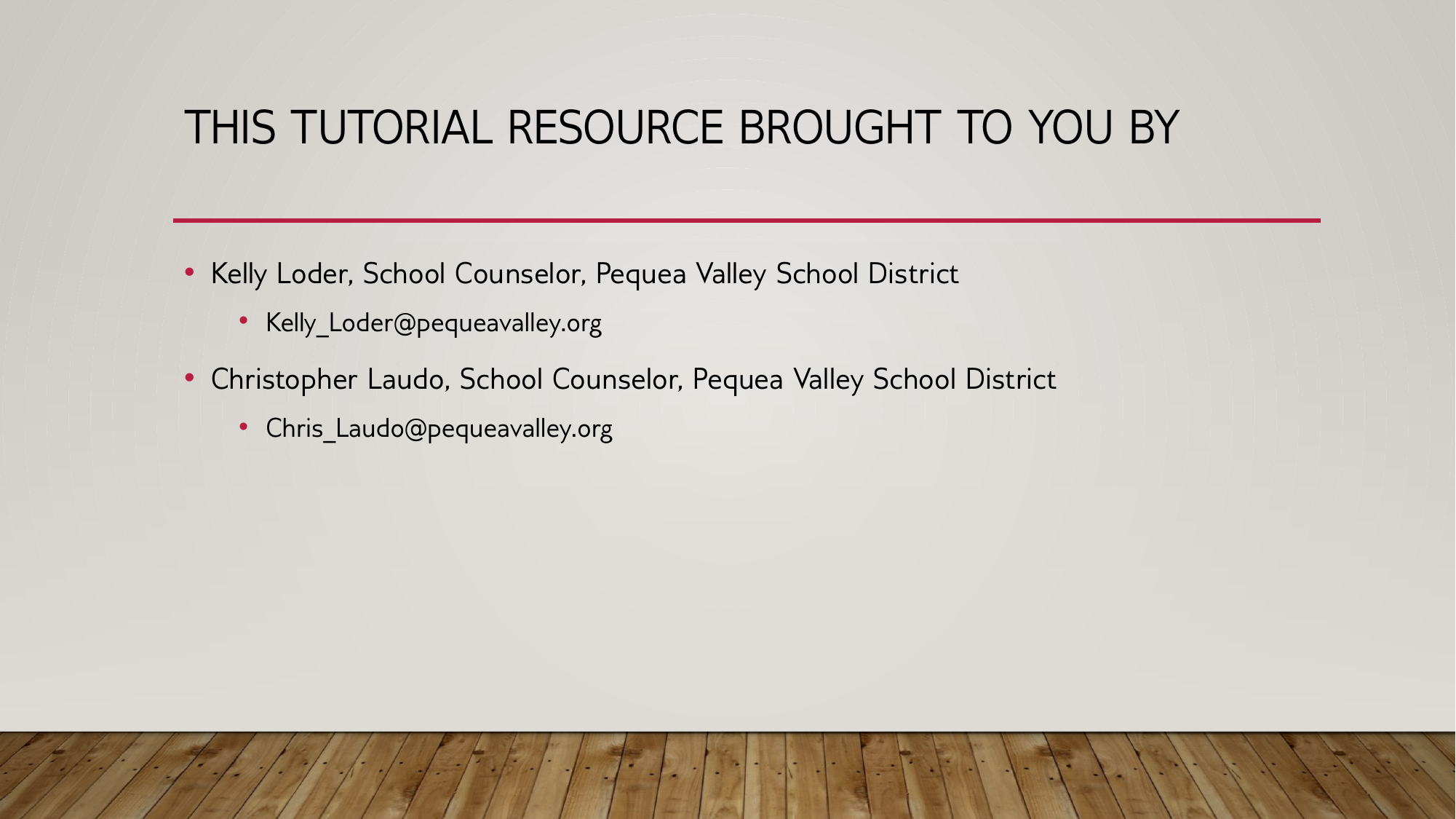

# This tutorial resource brought to you by
Kelly Loder, School Counselor, Pequea Valley School District
Kelly_Loder@pequeavalley.org
Christopher Laudo, School Counselor, Pequea Valley School District
Chris_Laudo@pequeavalley.org